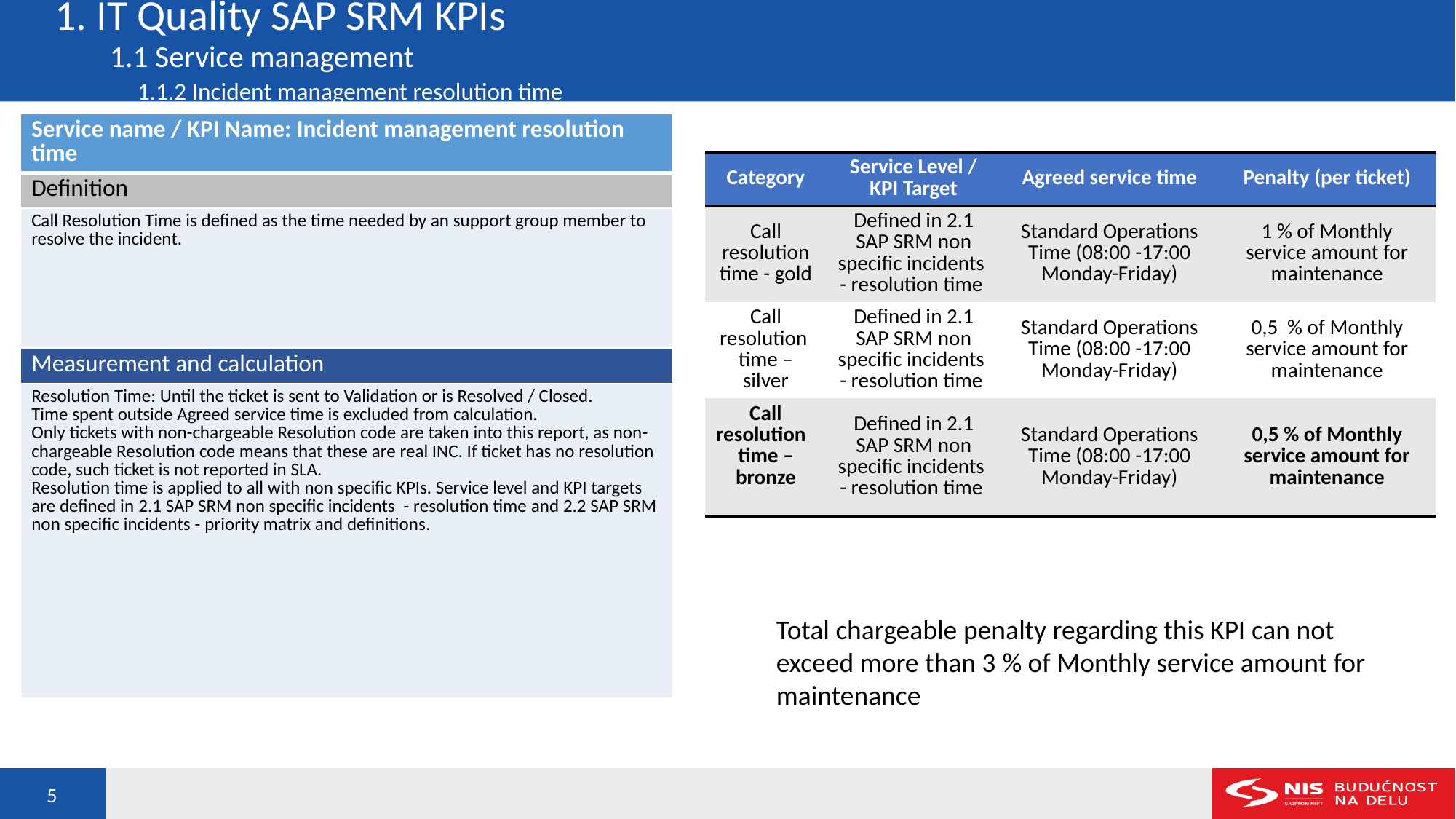

# 1. IT Quality SAP SRM KPIs 1.1 Service management 1.1.2 Incident management resolution time
| Service name / KPI Name: Incident management resolution time |
| --- |
| Definition |
| Call Resolution Time is defined as the time needed by an support group member to resolve the incident. |
| Measurement and calculation |
| Resolution Time: Until the ticket is sent to Validation or is Resolved / Closed. Time spent outside Agreed service time is excluded from calculation. Only tickets with non-chargeable Resolution code are taken into this report, as non-chargeable Resolution code means that these are real INC. If ticket has no resolution code, such ticket is not reported in SLA. Resolution time is applied to all with non specific KPIs. Service level and KPI targets are defined in 2.1 SAP SRM non specific incidents - resolution time and 2.2 SAP SRM non specific incidents - priority matrix and definitions. |
| Category | Service Level / KPI Target | Agreed service time | Penalty (per ticket) |
| --- | --- | --- | --- |
| Call resolution time - gold | Defined in 2.1 SAP SRM non specific incidents - resolution time | Standard Operations Time (08:00 -17:00 Monday-Friday) | 1 % of Monthly service amount for maintenance |
| Call resolution time – silver | Defined in 2.1 SAP SRM non specific incidents - resolution time | Standard Operations Time (08:00 -17:00 Monday-Friday) | 0,5 % of Monthly service amount for maintenance |
| Call resolution time – bronze | Defined in 2.1 SAP SRM non specific incidents - resolution time | Standard Operations Time (08:00 -17:00 Monday-Friday) | 0,5 % of Monthly service amount for maintenance |
Total chargeable penalty regarding this KPI can not exceed more than 3 % of Monthly service amount for maintenance
5